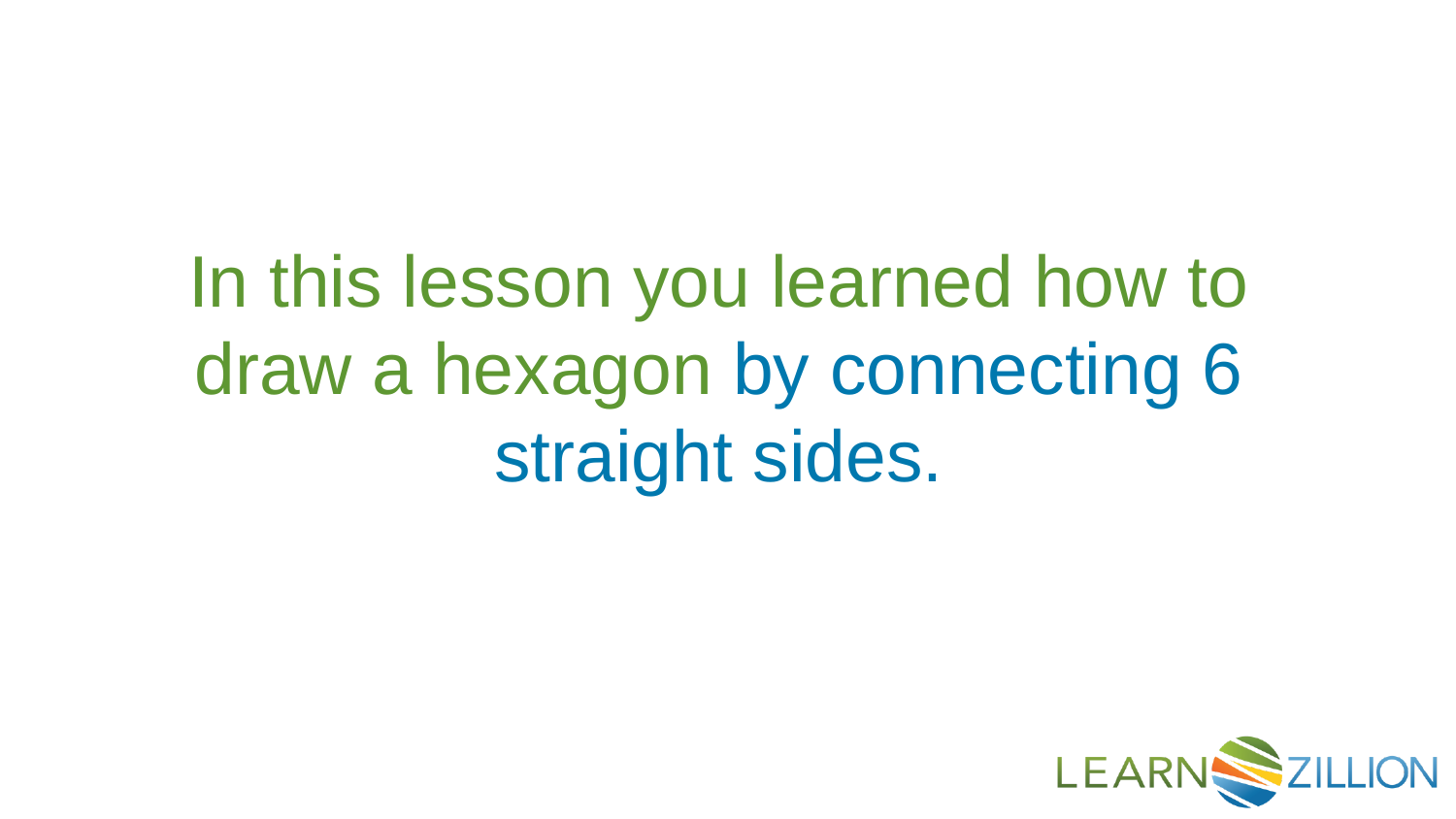

In this lesson you learned how to draw a hexagon by connecting 6 straight sides.